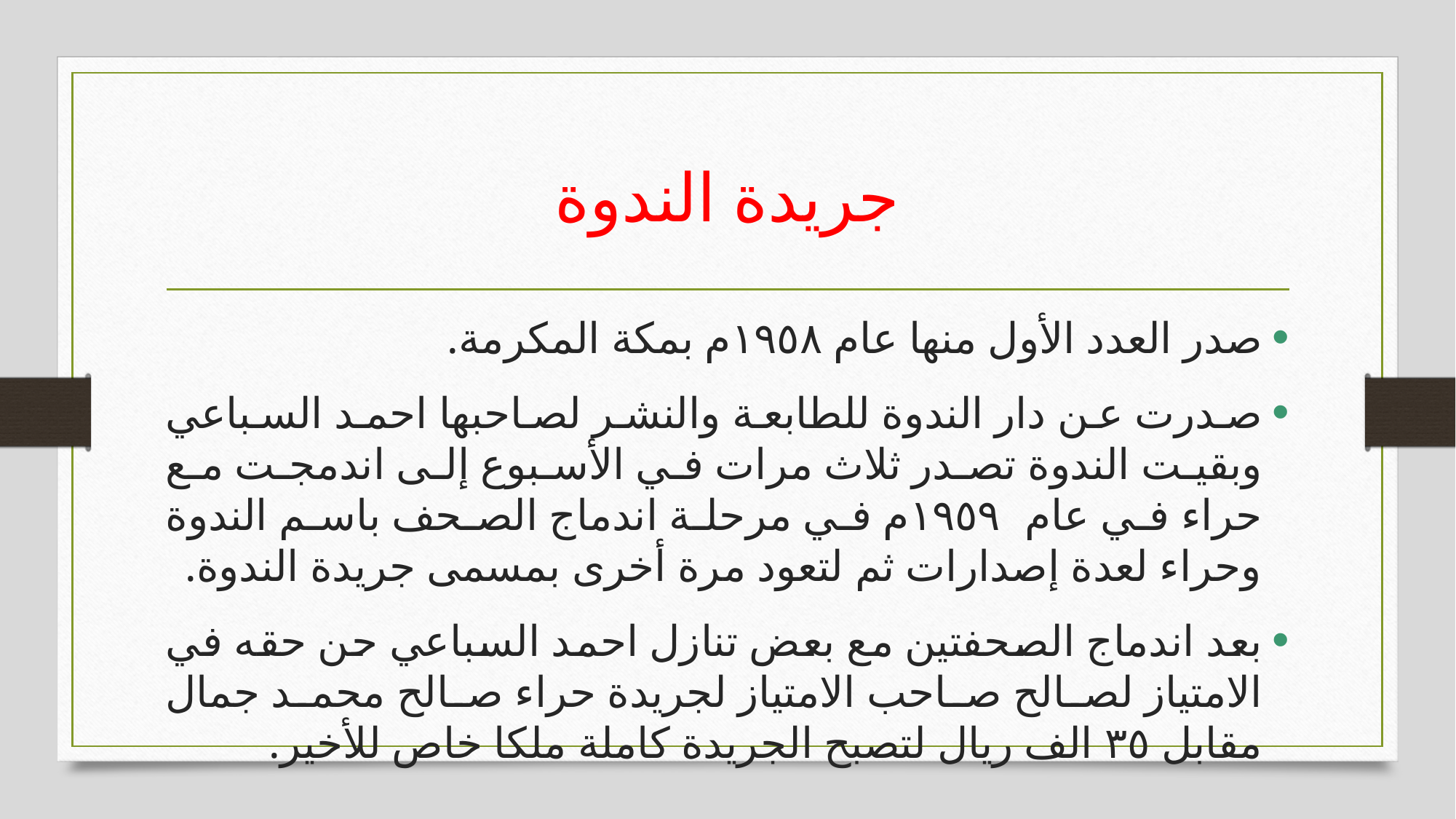

# جريدة الندوة
صدر العدد الأول منها عام ١٩٥٨م بمكة المكرمة.
صدرت عن دار الندوة للطابعة والنشر لصاحبها احمد السباعي وبقيت الندوة تصدر ثلاث مرات في الأسبوع إلى اندمجت مع حراء في عام ١٩٥٩م في مرحلة اندماج الصحف باسم الندوة وحراء لعدة إصدارات ثم لتعود مرة أخرى بمسمى جريدة الندوة.
بعد اندماج الصحفتين مع بعض تنازل احمد السباعي حن حقه في الامتياز لصالح صاحب الامتياز لجريدة حراء صالح محمد جمال مقابل ٣٥ الف ريال لتصبح الجريدة كاملة ملكا خاص للأخير.